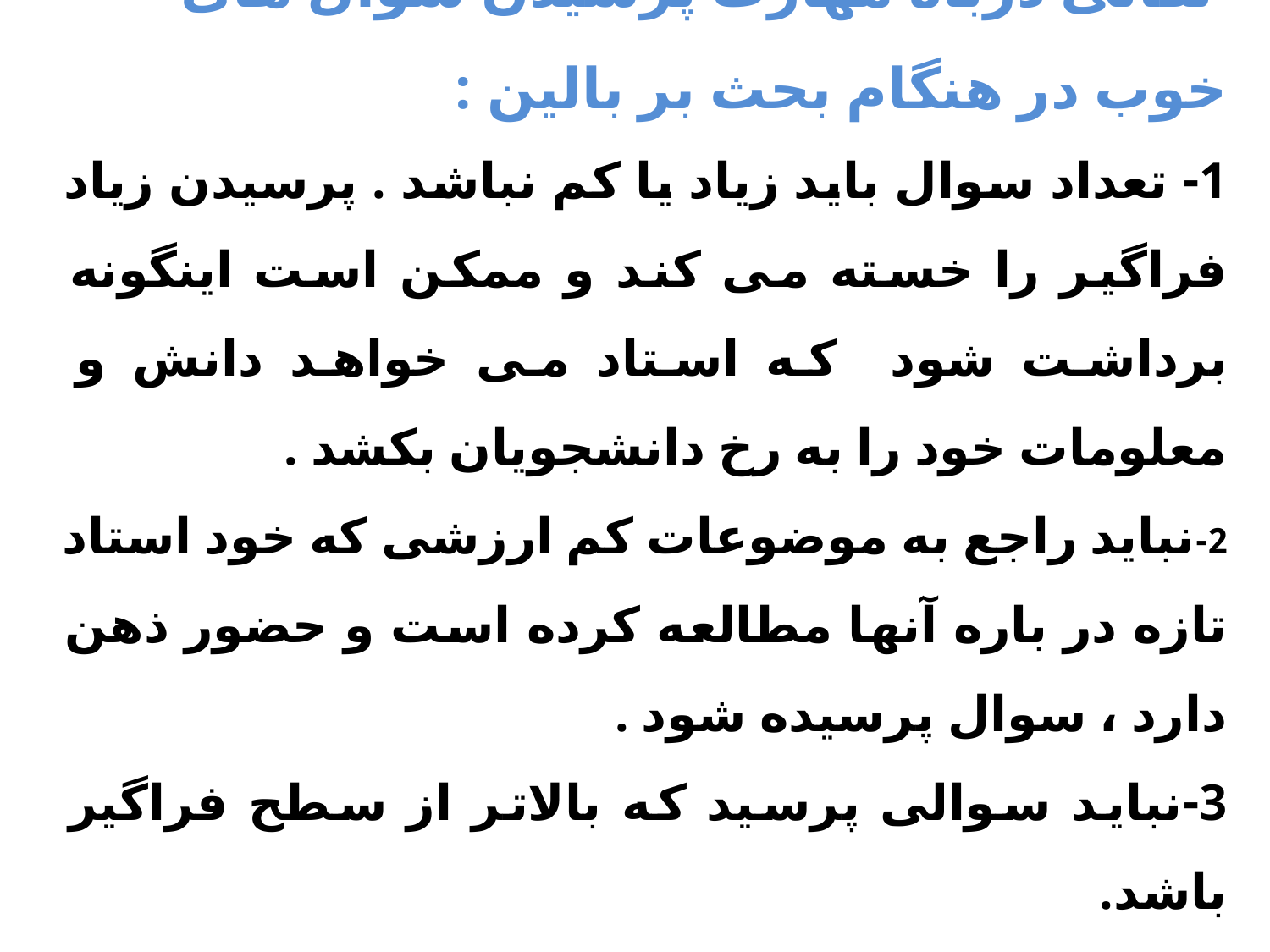

نکاتی درباه مهارت پرسیدن سوال های خوب در هنگام بحث بر بالین :
1- تعداد سوال باید زیاد یا کم نباشد . پرسیدن زیاد فراگیر را خسته می کند و ممکن است اینگونه برداشت شود  که استاد می خواهد دانش و معلومات خود را به رخ دانشجویان بکشد .
2-نباید راجع به موضوعات کم ارزشی که خود استاد تازه در باره آنها مطالعه کرده است و حضور ذهن دارد ، سوال پرسیده شود .
3-نباید سوالی پرسید که بالاتر از سطح فراگیر باشد.